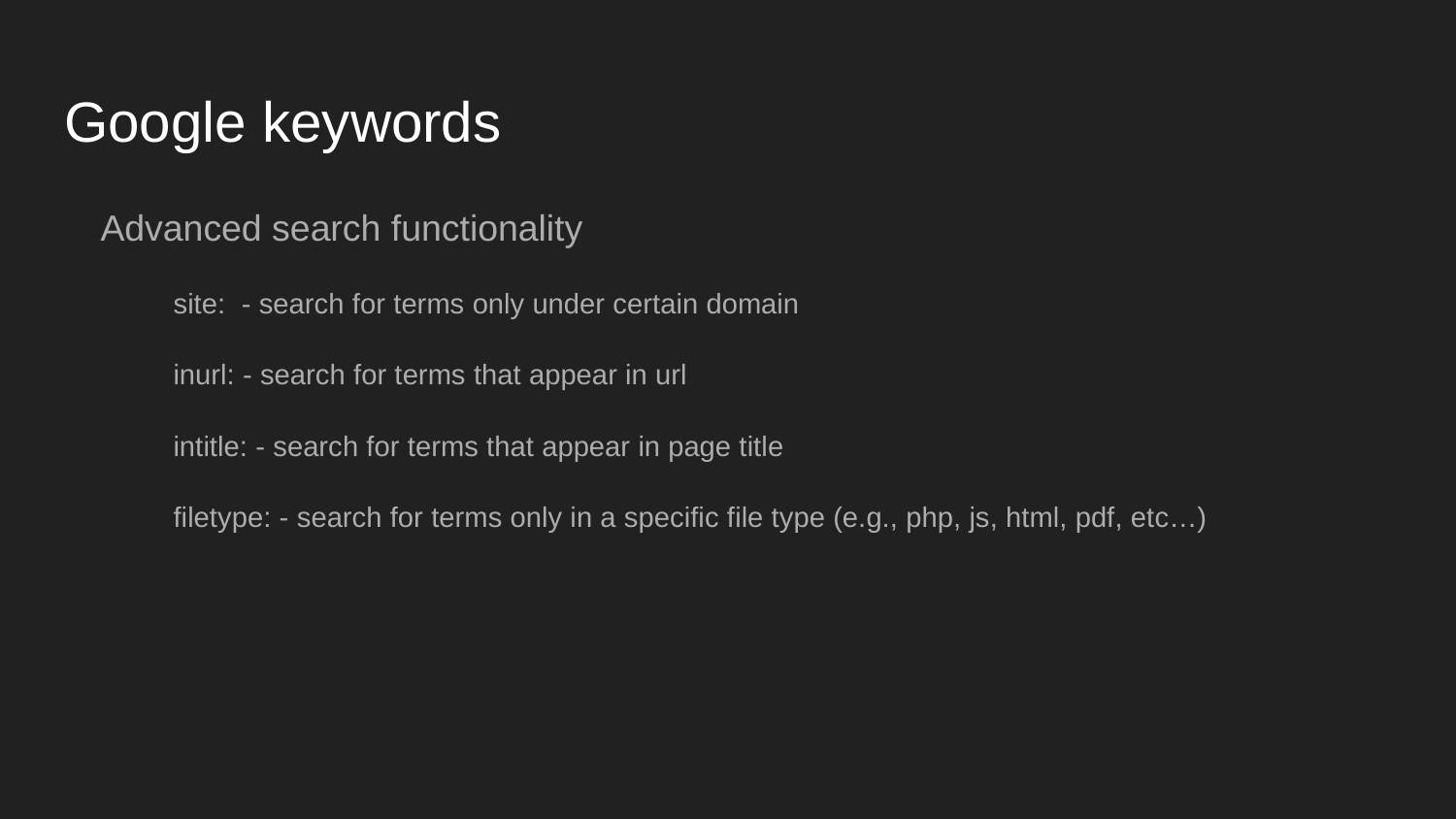

# Google keywords
Advanced search functionality
site:  - search for terms only under certain domain
inurl: - search for terms that appear in url
intitle: - search for terms that appear in page title
filetype: - search for terms only in a specific file type (e.g., php, js, html, pdf, etc…)